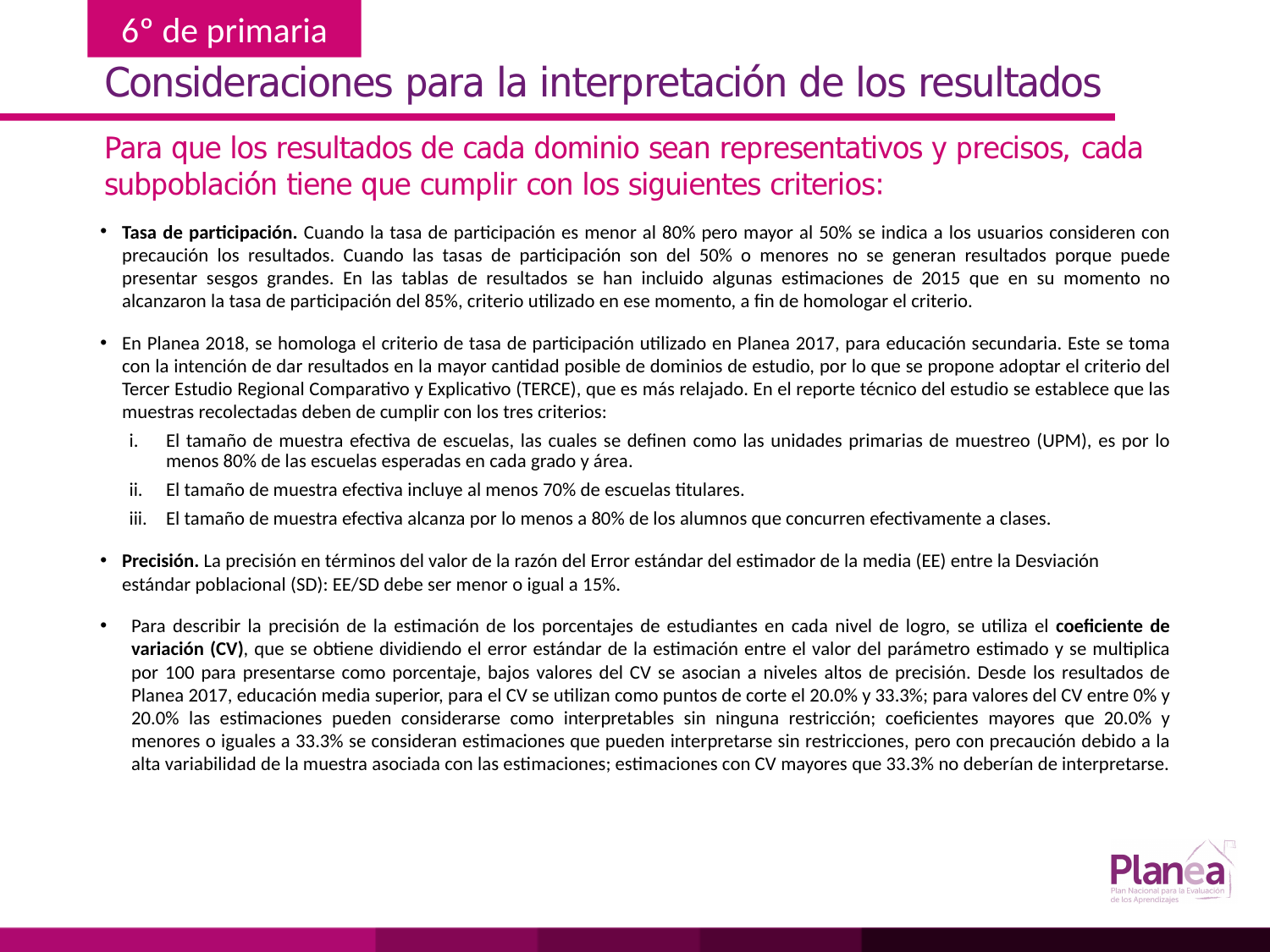

# Consideraciones para la interpretación de los resultados

Para que los resultados de cada dominio sean representativos y precisos, cada subpoblación tiene que cumplir con los siguientes criterios:

Tasa de participación. Cuando la tasa de participación es menor al 80% pero mayor al 50% se indica a los usuarios consideren con precaución los resultados. Cuando las tasas de participación son del 50% o menores no se generan resultados porque puede presentar sesgos grandes. En las tablas de resultados se han incluido algunas estimaciones de 2015 que en su momento no alcanzaron la tasa de participación del 85%, criterio utilizado en ese momento, a fin de homologar el criterio.
En Planea 2018, se homologa el criterio de tasa de participación utilizado en Planea 2017, para educación secundaria. Este se toma con la intención de dar resultados en la mayor cantidad posible de dominios de estudio, por lo que se propone adoptar el criterio del Tercer Estudio Regional Comparativo y Explicativo (TERCE), que es más relajado. En el reporte técnico del estudio se establece que las muestras recolectadas deben de cumplir con los tres criterios:
El tamaño de muestra efectiva de escuelas, las cuales se definen como las unidades primarias de muestreo (UPM), es por lo menos 80% de las escuelas esperadas en cada grado y área.
El tamaño de muestra efectiva incluye al menos 70% de escuelas titulares.
El tamaño de muestra efectiva alcanza por lo menos a 80% de los alumnos que concurren efectivamente a clases.
Precisión. La precisión en términos del valor de la razón del Error estándar del estimador de la media (EE) entre la Desviación estándar poblacional (SD): EE/SD debe ser menor o igual a 15%.
Para describir la precisión de la estimación de los porcentajes de estudiantes en cada nivel de logro, se utiliza el coeficiente de variación (CV), que se obtiene dividiendo el error estándar de la estimación entre el valor del parámetro estimado y se multiplica por 100 para presentarse como porcentaje, bajos valores del CV se asocian a niveles altos de precisión. Desde los resultados de Planea 2017, educación media superior, para el CV se utilizan como puntos de corte el 20.0% y 33.3%; para valores del CV entre 0% y 20.0% las estimaciones pueden considerarse como interpretables sin ninguna restricción; coeficientes mayores que 20.0% y menores o iguales a 33.3% se consideran estimaciones que pueden interpretarse sin restricciones, pero con precaución debido a la alta variabilidad de la muestra asociada con las estimaciones; estimaciones con CV mayores que 33.3% no deberían de interpretarse.